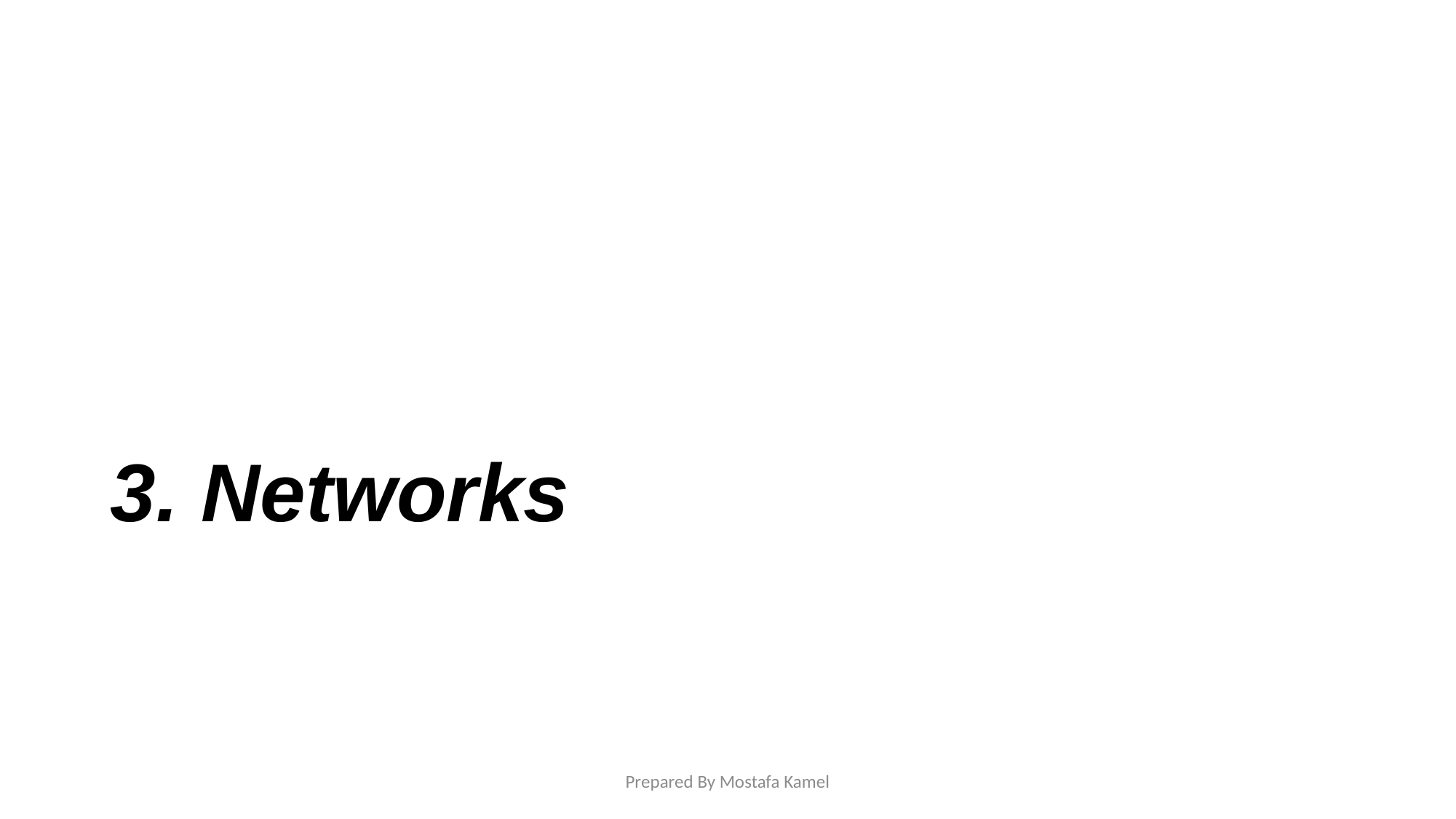

# 3. Networks
Prepared By Mostafa Kamel